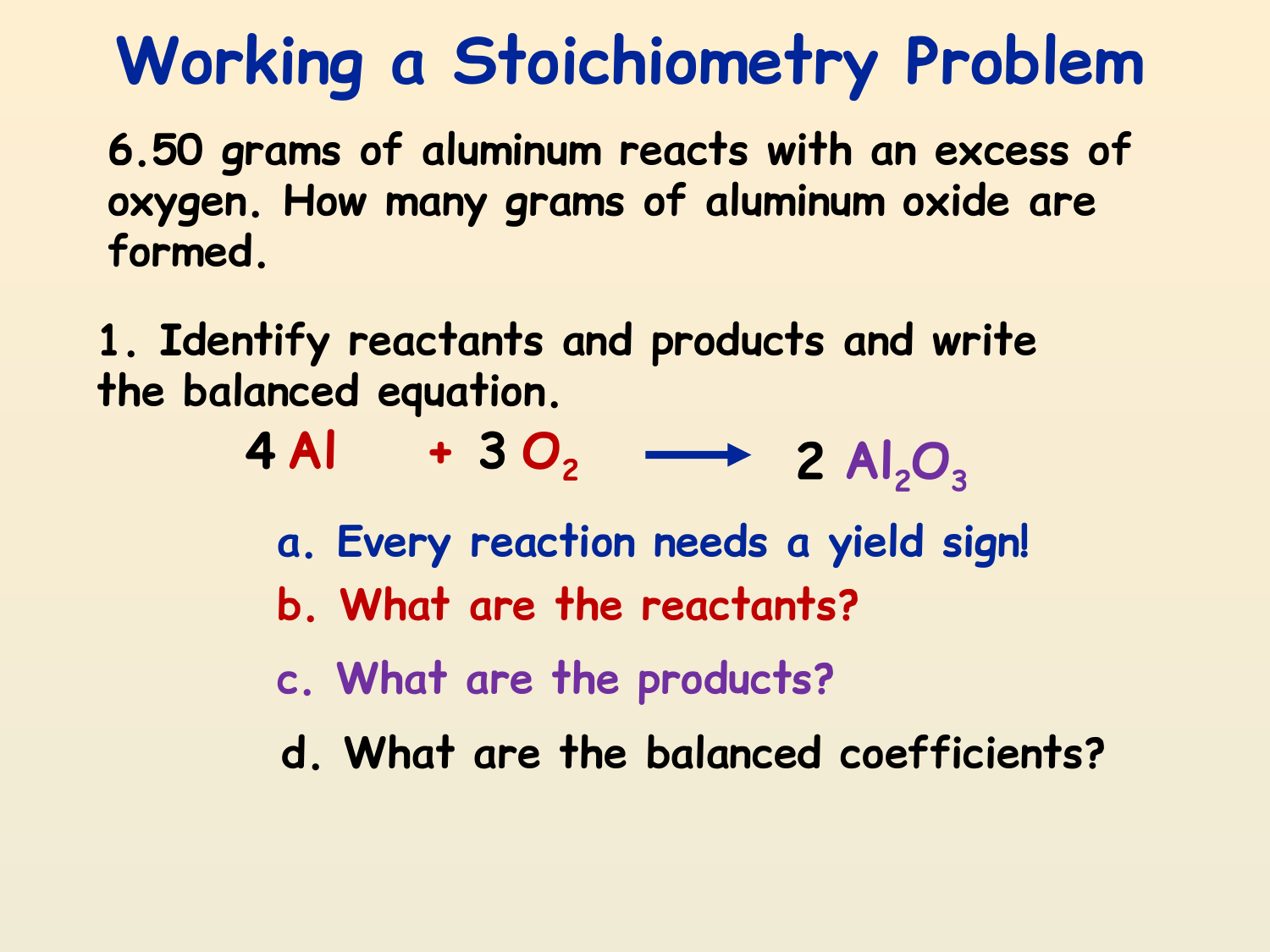

# Working a Stoichiometry Problem
6.50 grams of aluminum reacts with an excess of oxygen. How many grams of aluminum oxide are formed.
1. Identify reactants and products and write the balanced equation.
4
Al
+
3
O2
2
Al2O3

a. Every reaction needs a yield sign!
b. What are the reactants?
c. What are the products?
d. What are the balanced coefficients?